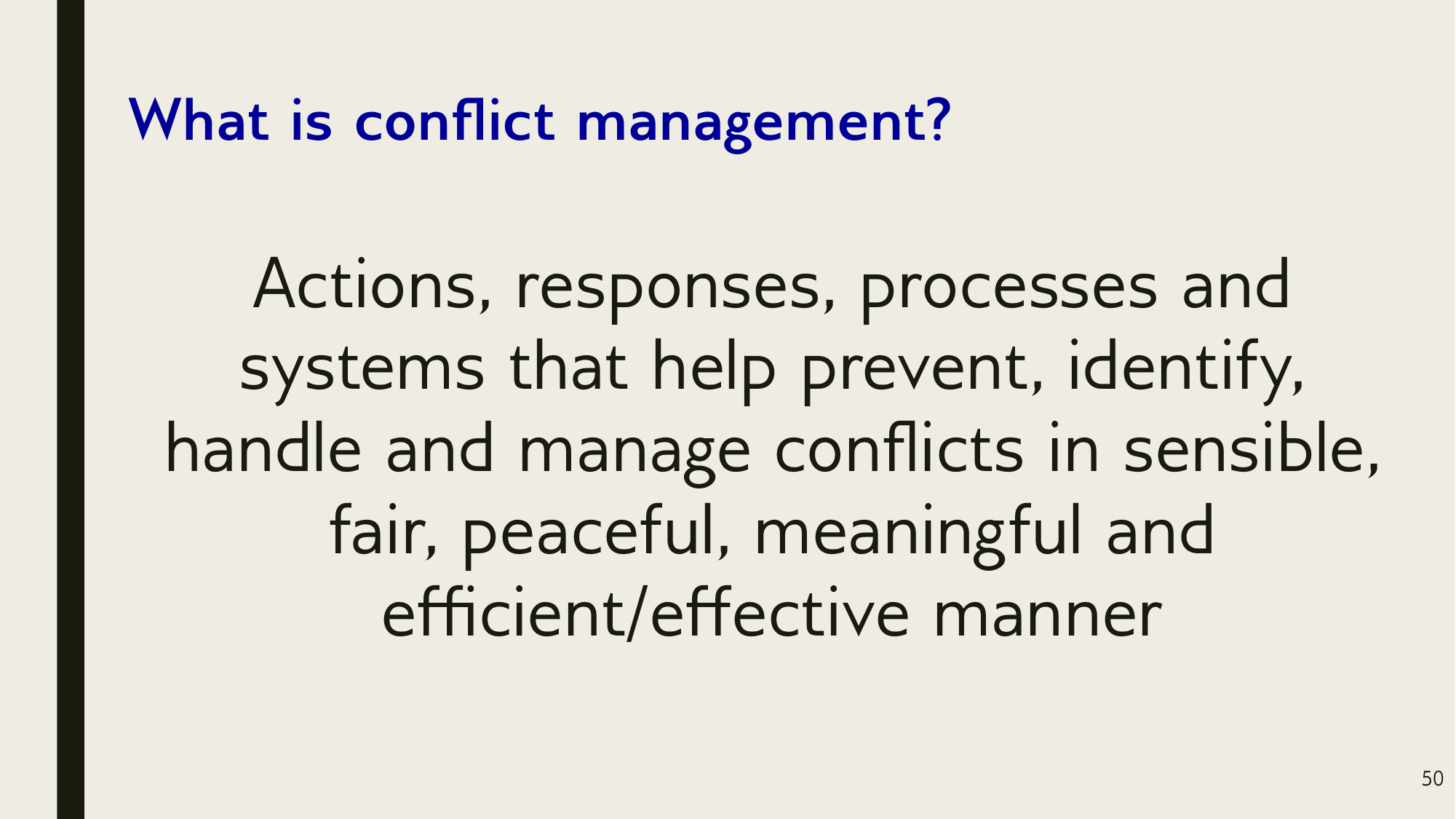

# What is conflict management?
Actions, responses, processes and systems that help prevent, identify, handle and manage conflicts in sensible, fair, peaceful, meaningful and efficient/effective manner
50